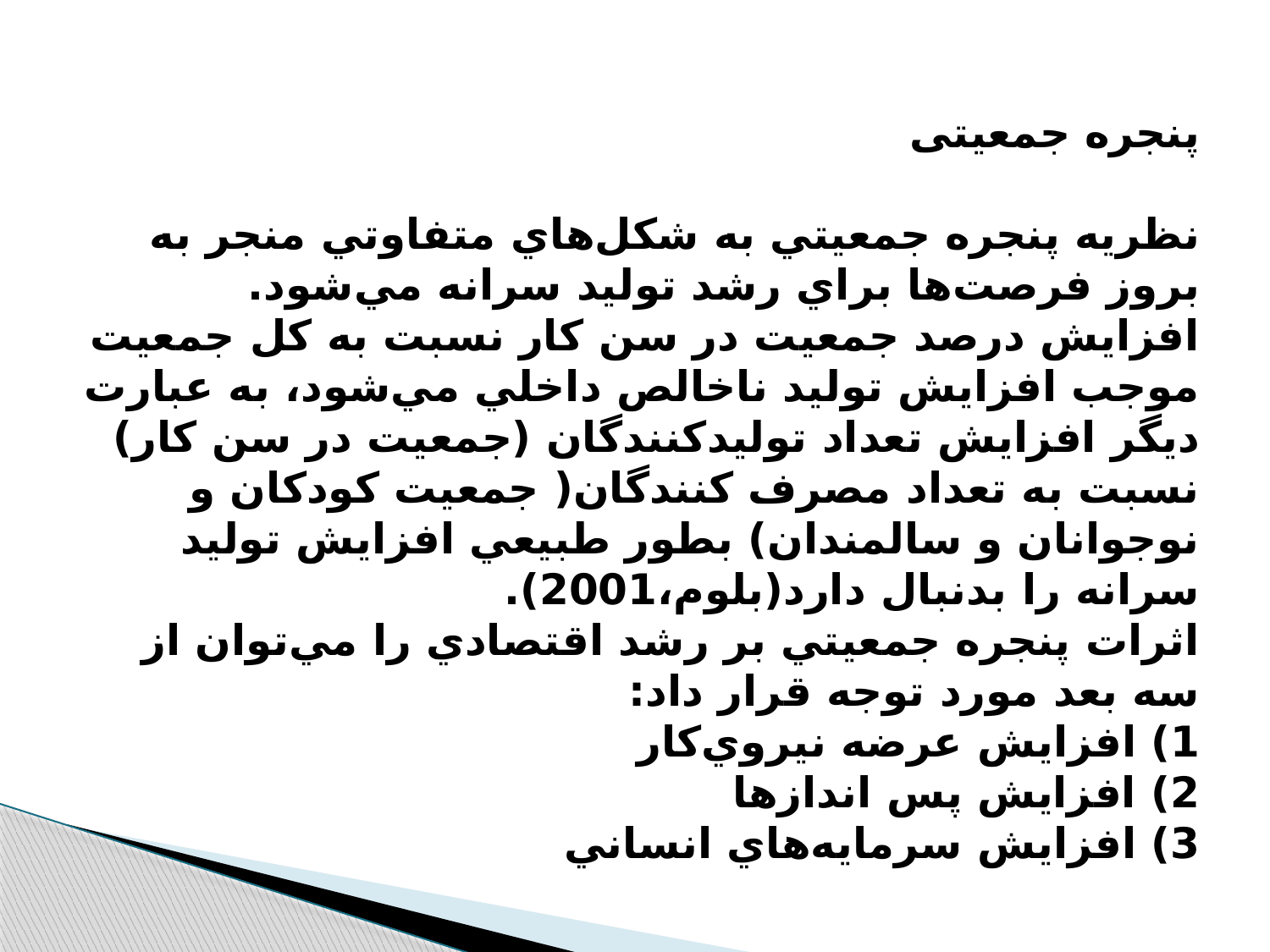

# پنجره جمعیتی نظریه پنجره جمعيتي به شکل‌هاي متفاوتي منجر به بروز فرصت‌ها براي رشد توليد سرانه مي‌شود.  افزايش درصد جمعيت در سن کار نسبت به کل جمعيت موجب افزايش توليد ناخالص داخلي مي‌شود، به عبارت ديگر افزايش تعداد توليد‌کنندگان (جمعيت در سن كار)  نسبت به تعداد مصرف کنندگان( جمعيت كودكان و نوجوانان و سالمندان) بطور طبيعي افزايش توليد سرانه را بدنبال دارد(بلوم،2001). اثرات پنجره جمعيتي بر رشد اقتصادي را مي‌توان از سه بعد مورد توجه قرار داد: 1) افزايش عرضه نيروي‌کار 2) افزايش پس اندازها 3) افزايش سرمايه‌هاي انساني‌